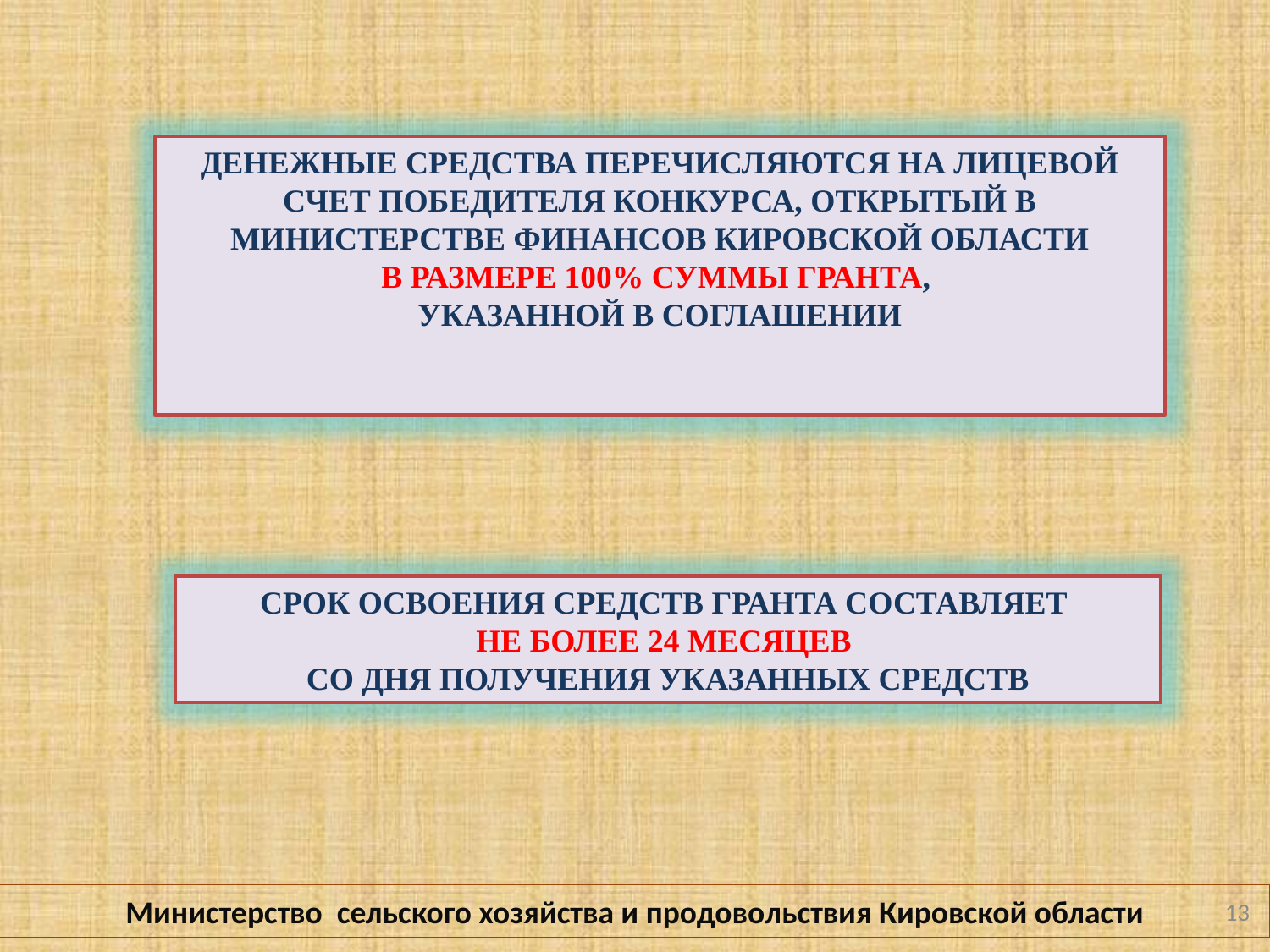

ДЕНЕЖНЫЕ СРЕДСТВА ПЕРЕЧИСЛЯЮТСЯ НА ЛИЦЕВОЙ СЧЕТ ПОБЕДИТЕЛЯ КОНКУРСА, ОТКРЫТЫЙ В МИНИСТЕРСТВЕ ФИНАНСОВ КИРОВСКОЙ ОБЛАСТИ
В РАЗМЕРЕ 100% СУММЫ ГРАНТА,
УКАЗАННОЙ В СОГЛАШЕНИИ

СРОК ОСВОЕНИЯ СРЕДСТВ ГРАНТА СОСТАВЛЯЕТ
НЕ БОЛЕЕ 24 МЕСЯЦЕВ
СО ДНЯ ПОЛУЧЕНИЯ УКАЗАННЫХ СРЕДСТВ
Министерство  сельского хозяйства и продовольствия Кировской области
13